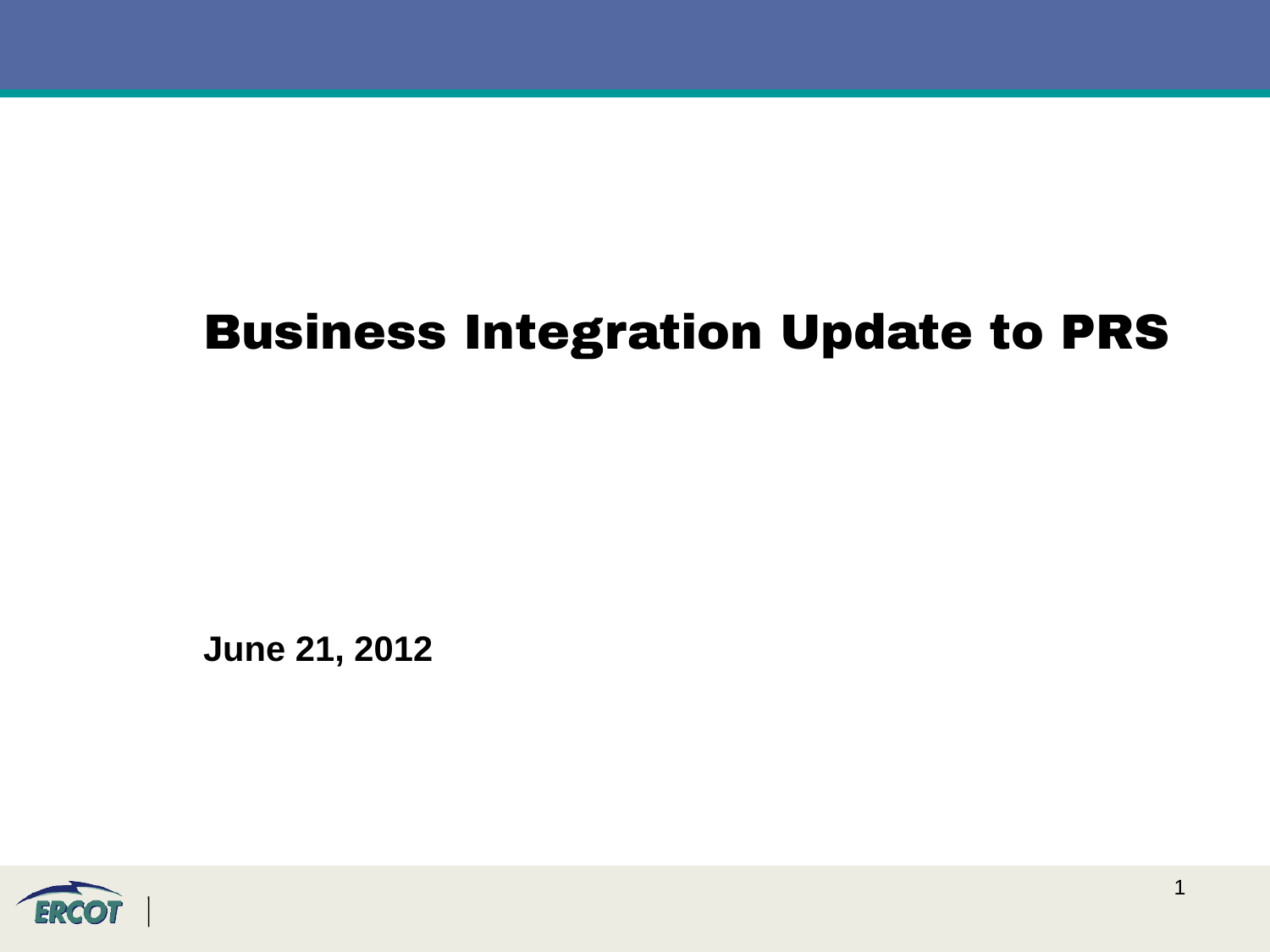

Business Integration Update to PRS

June 21, 2012